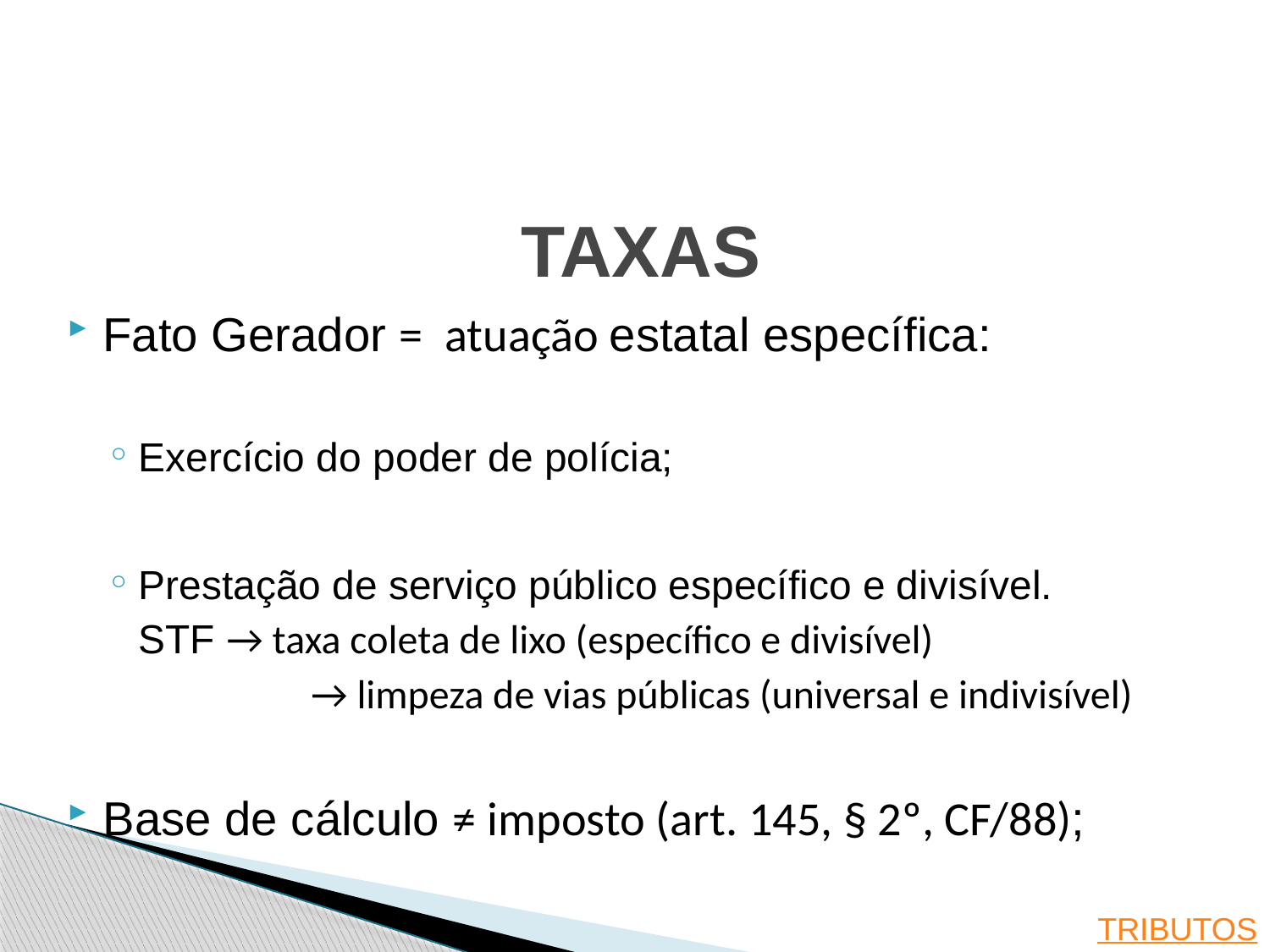

# TAXAS
Fato Gerador =  atuação estatal específica:

Exercício do poder de polícia;

Prestação de serviço público específico e divisível.
	STF → taxa coleta de lixo (específico e divisível)
		     → limpeza de vias públicas (universal e indivisível)

Base de cálculo ≠ imposto (art. 145, § 2º, CF/88);

TRIBUTOS